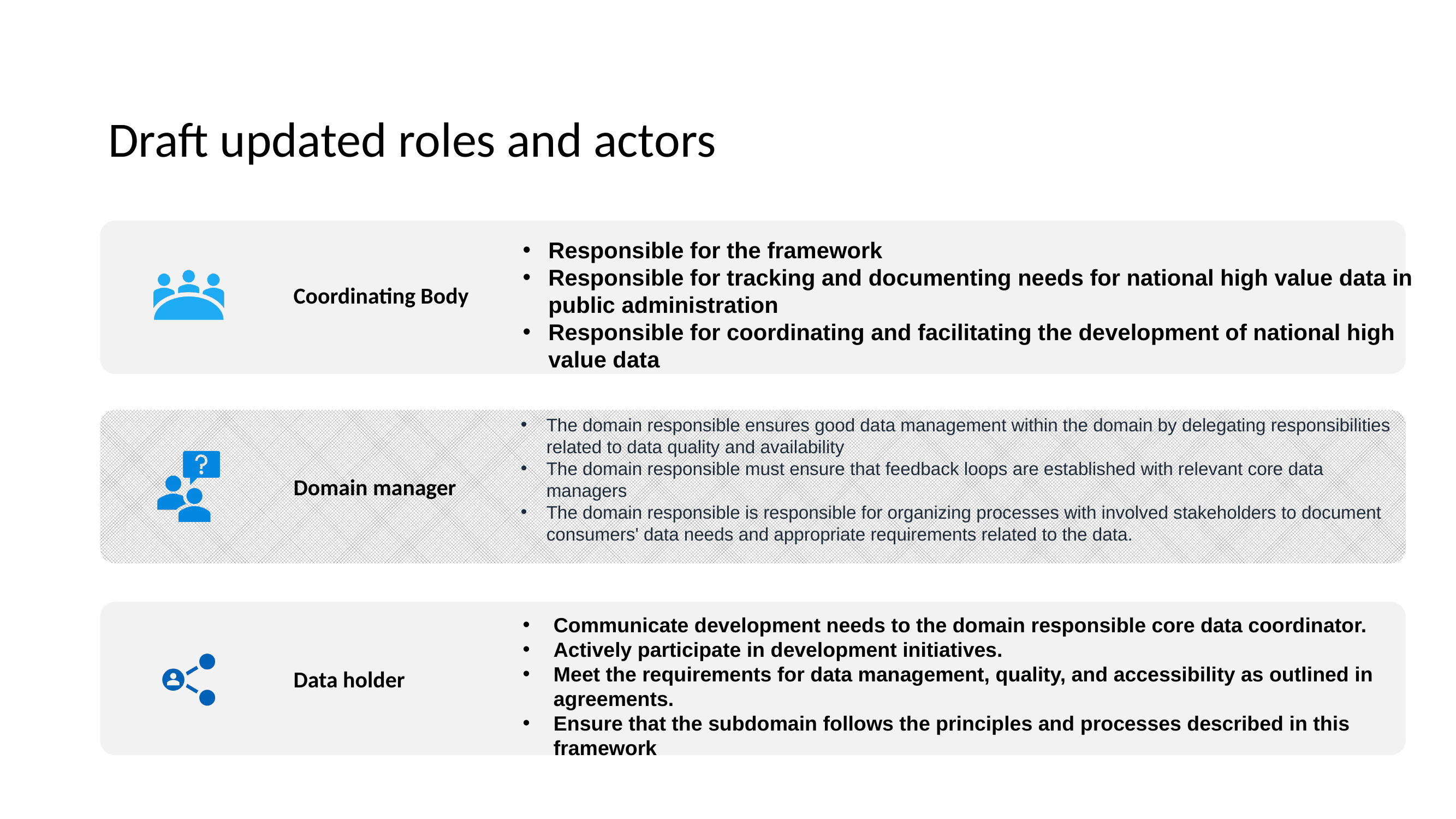

# Draft updated roles and actors
Coordinating Body
Domain manager
Data holder
Responsible for the framework
Responsible for tracking and documenting needs for national high value data in public administration
Responsible for coordinating and facilitating the development of national high value data

The domain responsible ensures good data management within the domain by delegating responsibilities related to data quality and availability
The domain responsible must ensure that feedback loops are established with relevant core data managers
The domain responsible is responsible for organizing processes with involved stakeholders to document consumers' data needs and appropriate requirements related to the data.
Communicate development needs to the domain responsible core data coordinator.
Actively participate in development initiatives.
Meet the requirements for data management, quality, and accessibility as outlined in agreements.
Ensure that the subdomain follows the principles and processes described in this framework